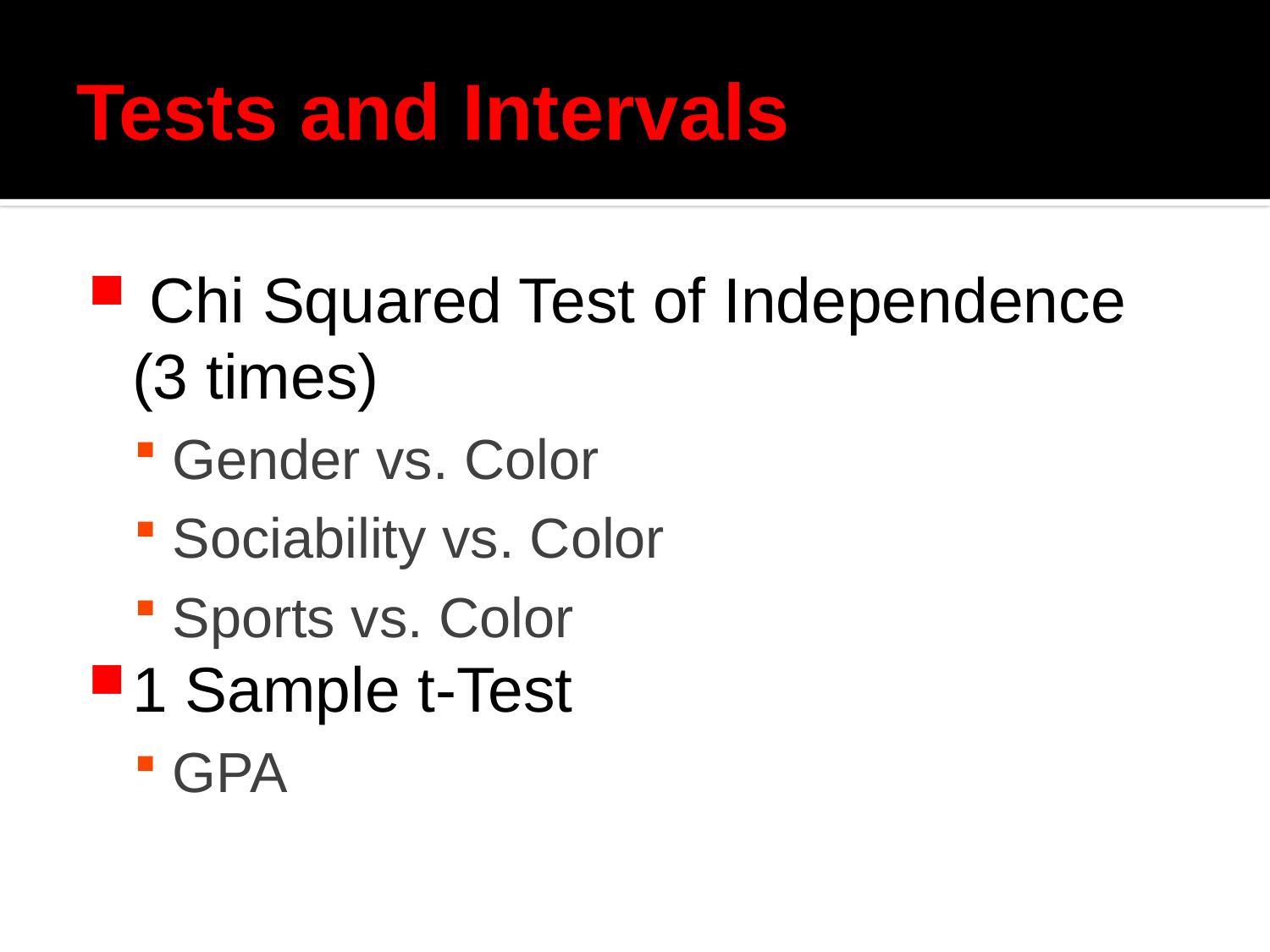

# Tests and Intervals
 Chi Squared Test of Independence (3 times)
Gender vs. Color
Sociability vs. Color
Sports vs. Color
1 Sample t-Test
GPA